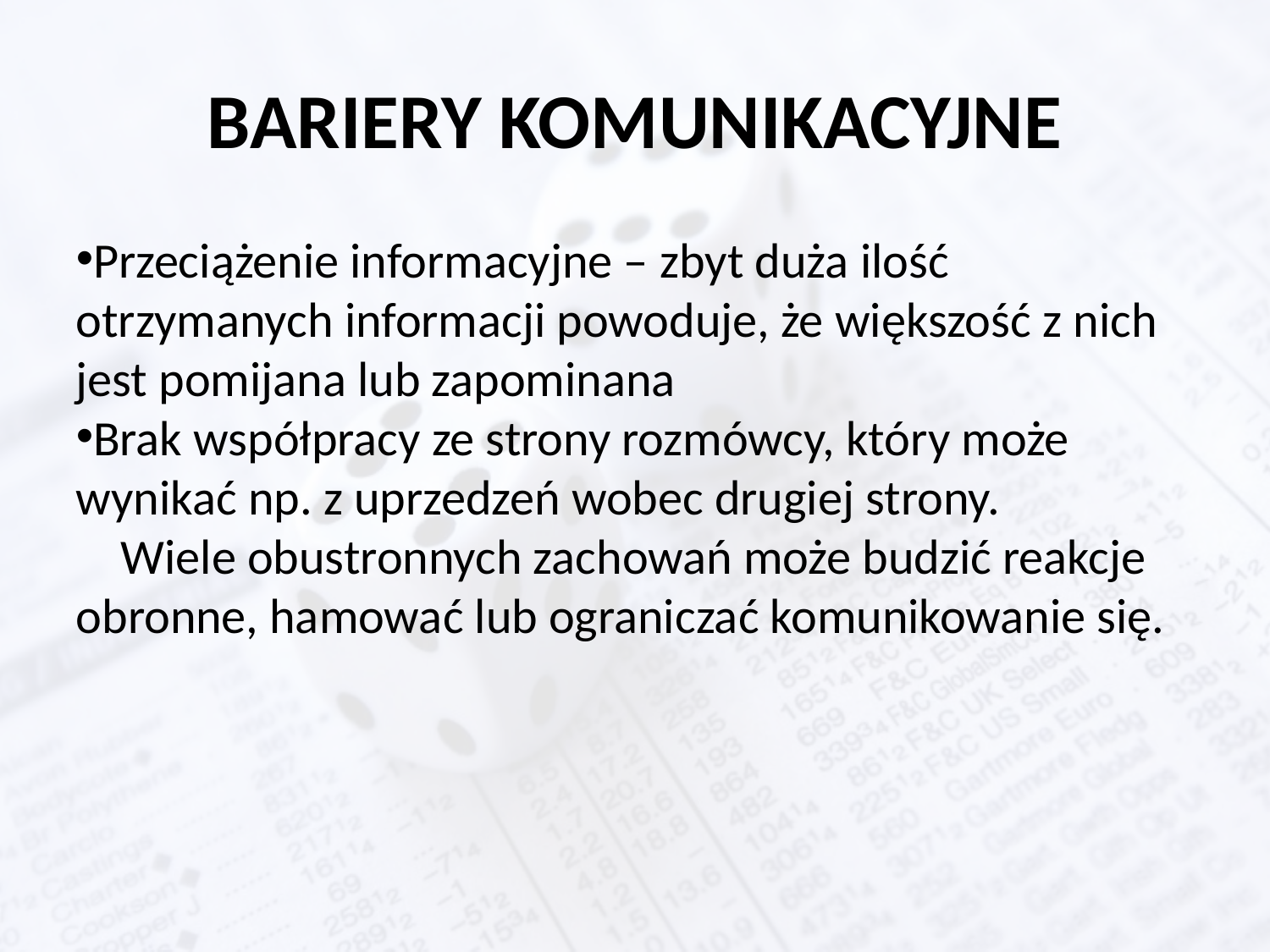

BARIERY KOMUNIKACYJNE
Przeciążenie informacyjne – zbyt duża ilość otrzymanych informacji powoduje, że większość z nich jest pomijana lub zapominana
Brak współpracy ze strony rozmówcy, który może wynikać np. z uprzedzeń wobec drugiej strony.
    Wiele obustronnych zachowań może budzić reakcje obronne, hamować lub ograniczać komunikowanie się.